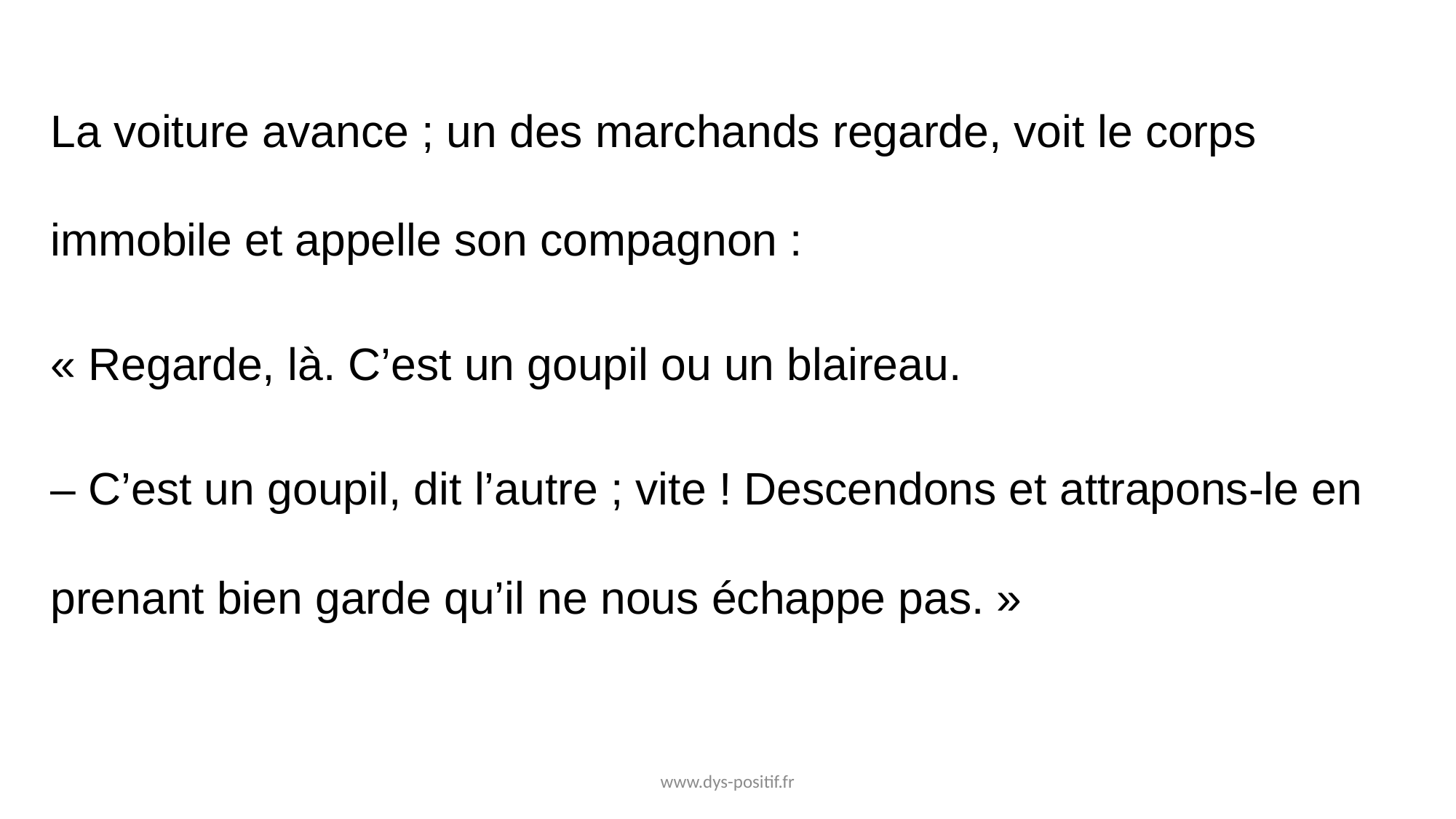

La voiture avance ; un des marchands regarde, voit le corps immobile et appelle son compagnon :
« Regarde, là. C’est un goupil ou un blaireau.
– C’est un goupil, dit l’autre ; vite ! Descendons et attrapons-le en prenant bien garde qu’il ne nous échappe pas. »
www.dys-positif.fr